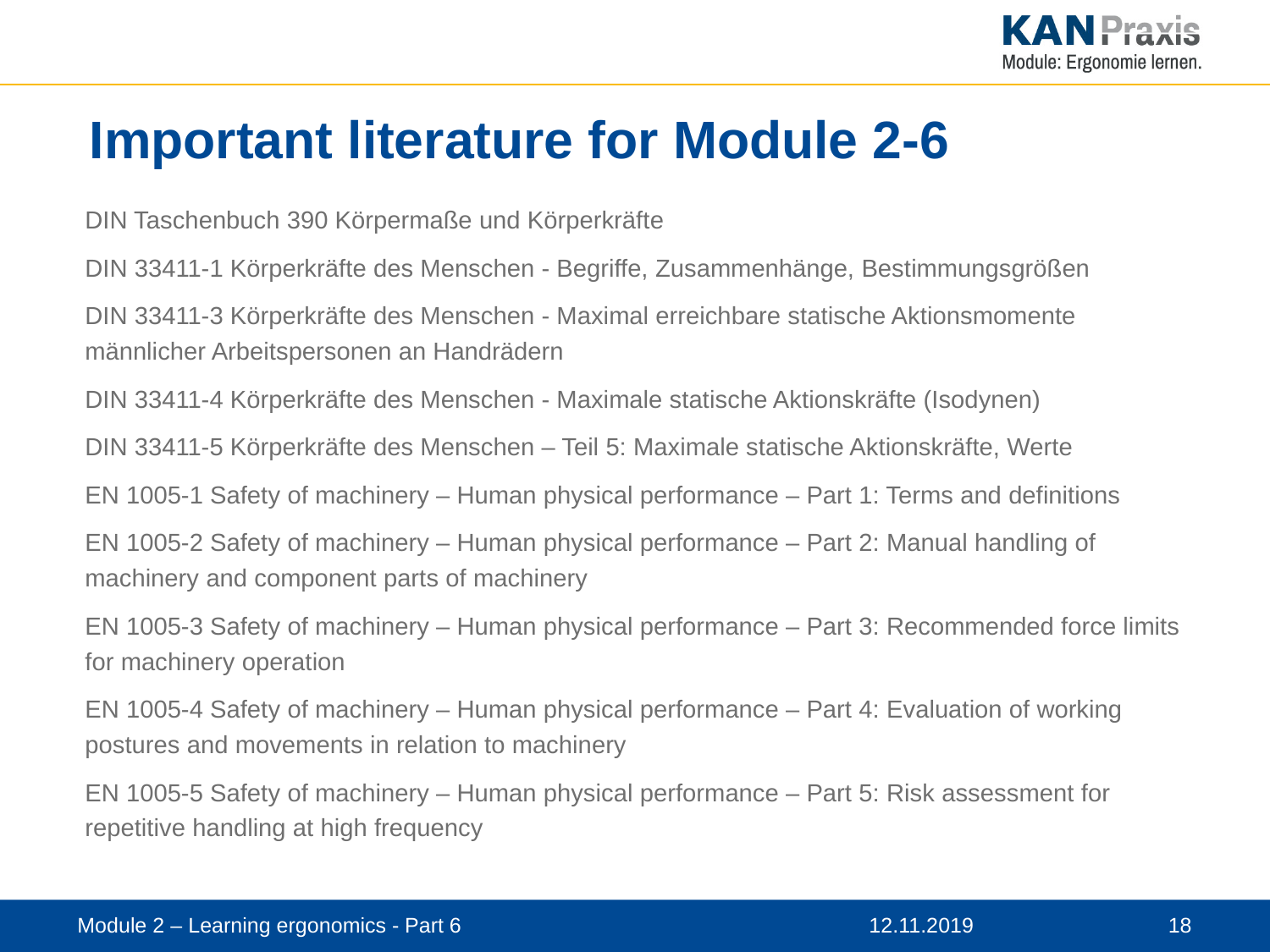

# Important literature for Module 2-6
DIN Taschenbuch 390 Körpermaße und Körperkräfte
DIN 33411-1 Körperkräfte des Menschen - Begriffe, Zusammenhänge, Bestimmungsgrößen
DIN 33411-3 Körperkräfte des Menschen - Maximal erreichbare statische Aktionsmomente männlicher Arbeitspersonen an Handrädern
DIN 33411-4 Körperkräfte des Menschen - Maximale statische Aktionskräfte (Isodynen)
DIN 33411-5 Körperkräfte des Menschen – Teil 5: Maximale statische Aktionskräfte, Werte
EN 1005-1 Safety of machinery – Human physical performance – Part 1: Terms and definitions
EN 1005-2 Safety of machinery – Human physical performance – Part 2: Manual handling of machinery and component parts of machinery
EN 1005-3 Safety of machinery – Human physical performance – Part 3: Recommended force limits for machinery operation
EN 1005-4 Safety of machinery – Human physical performance – Part 4: Evaluation of working postures and movements in relation to machinery
EN 1005-5 Safety of machinery – Human physical performance – Part 5: Risk assessment for repetitive handling at high frequency

Module 2 – Learning ergonomics - Part 6
12.11.2019
 18